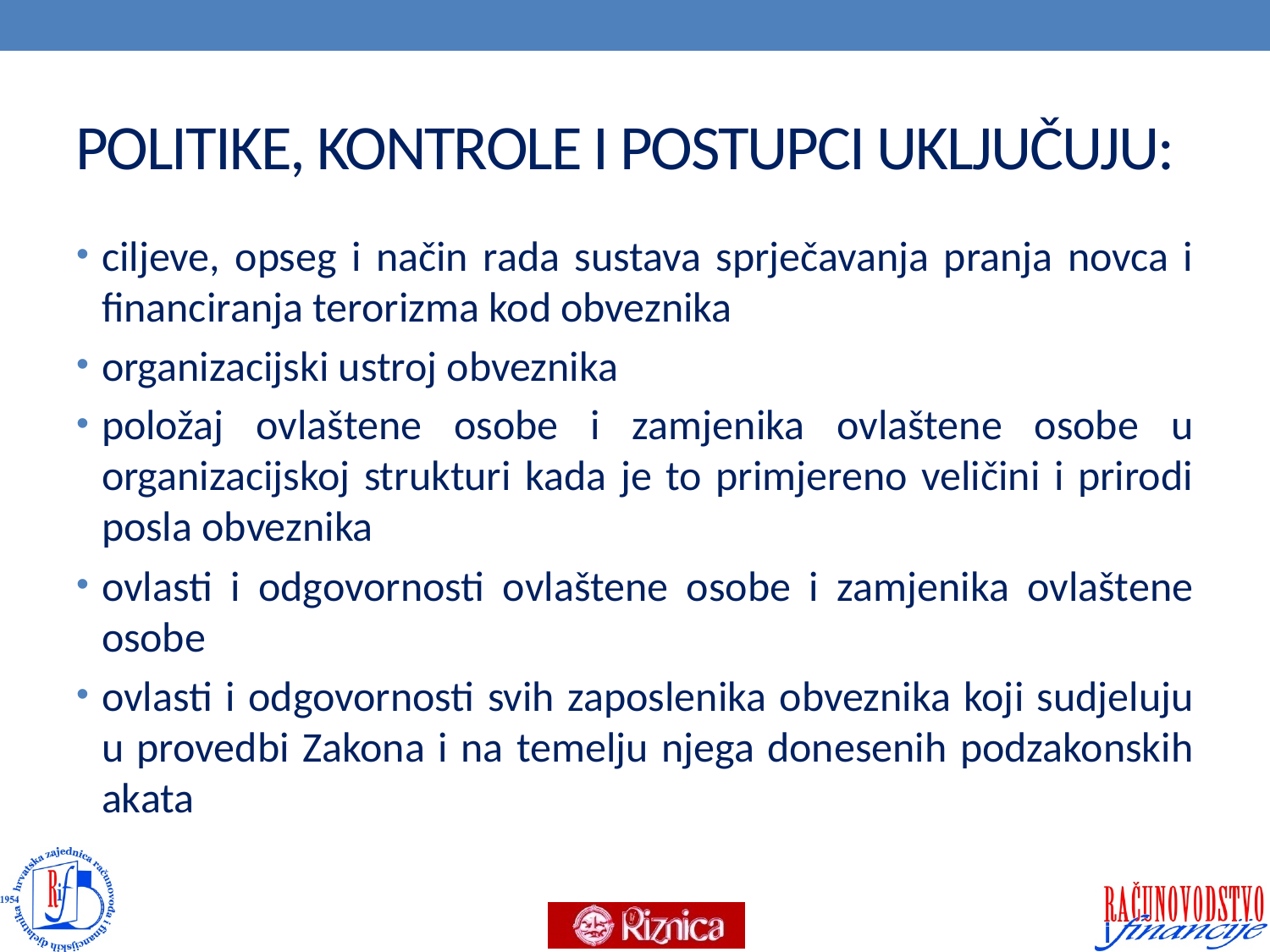

# POLITIKE, KONTROLE I POSTUPCI UKLJUČUJU:
ciljeve, opseg i način rada sustava sprječavanja pranja novca i financiranja terorizma kod obveznika
organizacijski ustroj obveznika
položaj ovlaštene osobe i zamjenika ovlaštene osobe u organizacijskoj strukturi kada je to primjereno veličini i prirodi posla obveznika
ovlasti i odgovornosti ovlaštene osobe i zamjenika ovlaštene osobe
ovlasti i odgovornosti svih zaposlenika obveznika koji sudjeluju u provedbi Zakona i na temelju njega donesenih podzakonskih akata